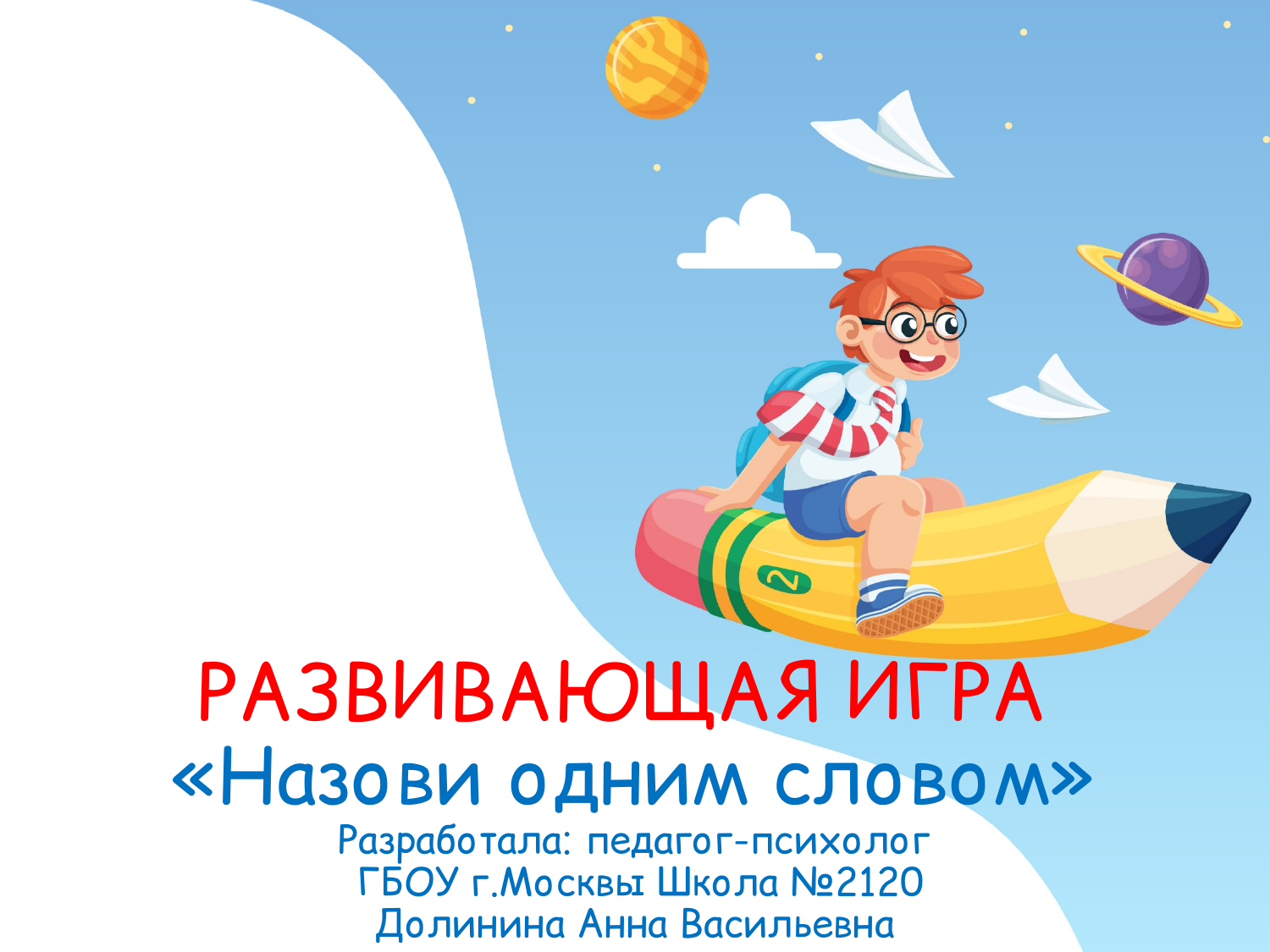

# РАЗВИВАЮЩАЯ ИГРА «Назови одним словом» Разработала: педагог-психолог ГБОУ г.Москвы Школа №2120 Долинина Анна Васильевна